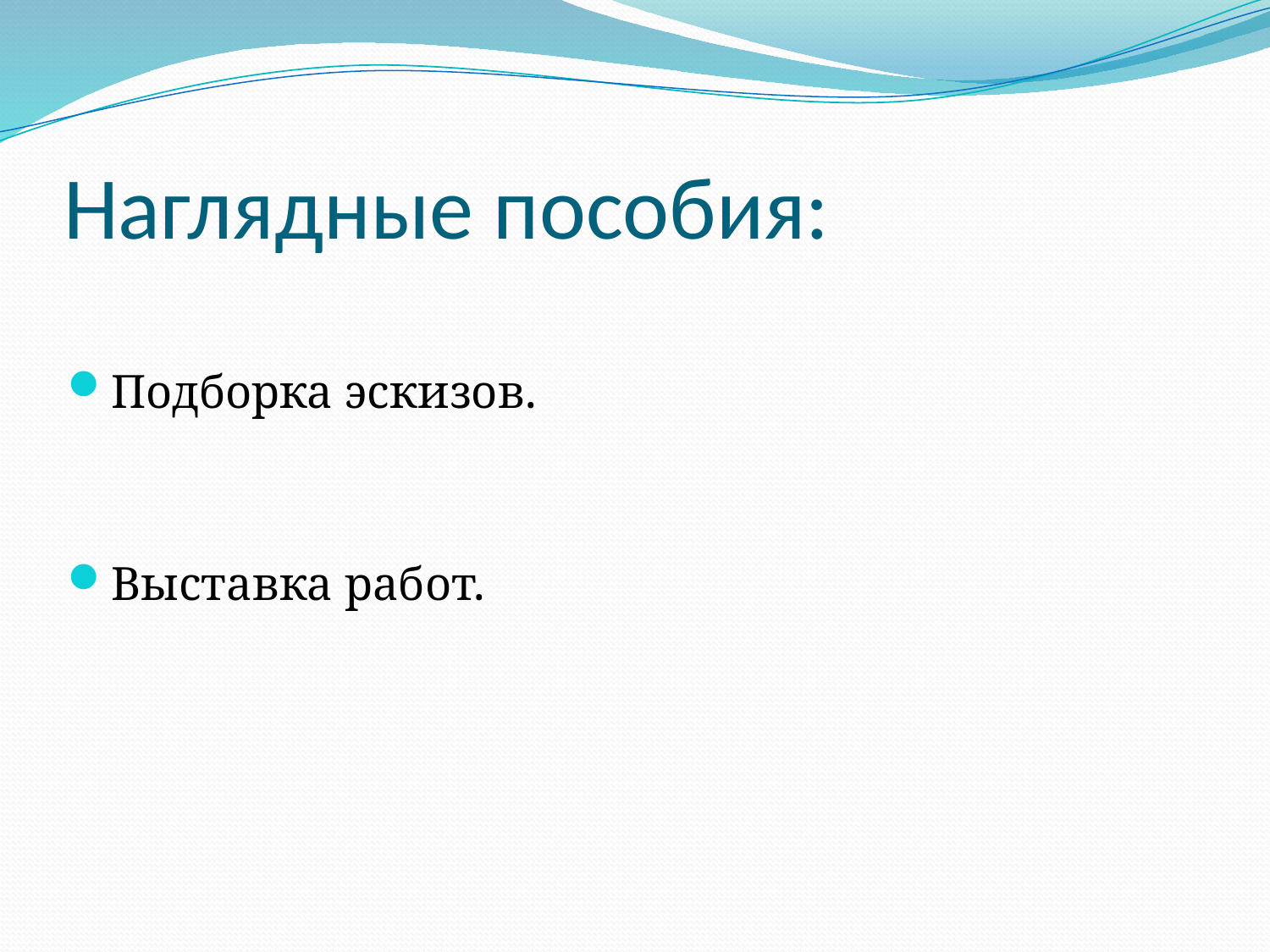

# Наглядные пособия:
Подборка эскизов.

Выставка работ.